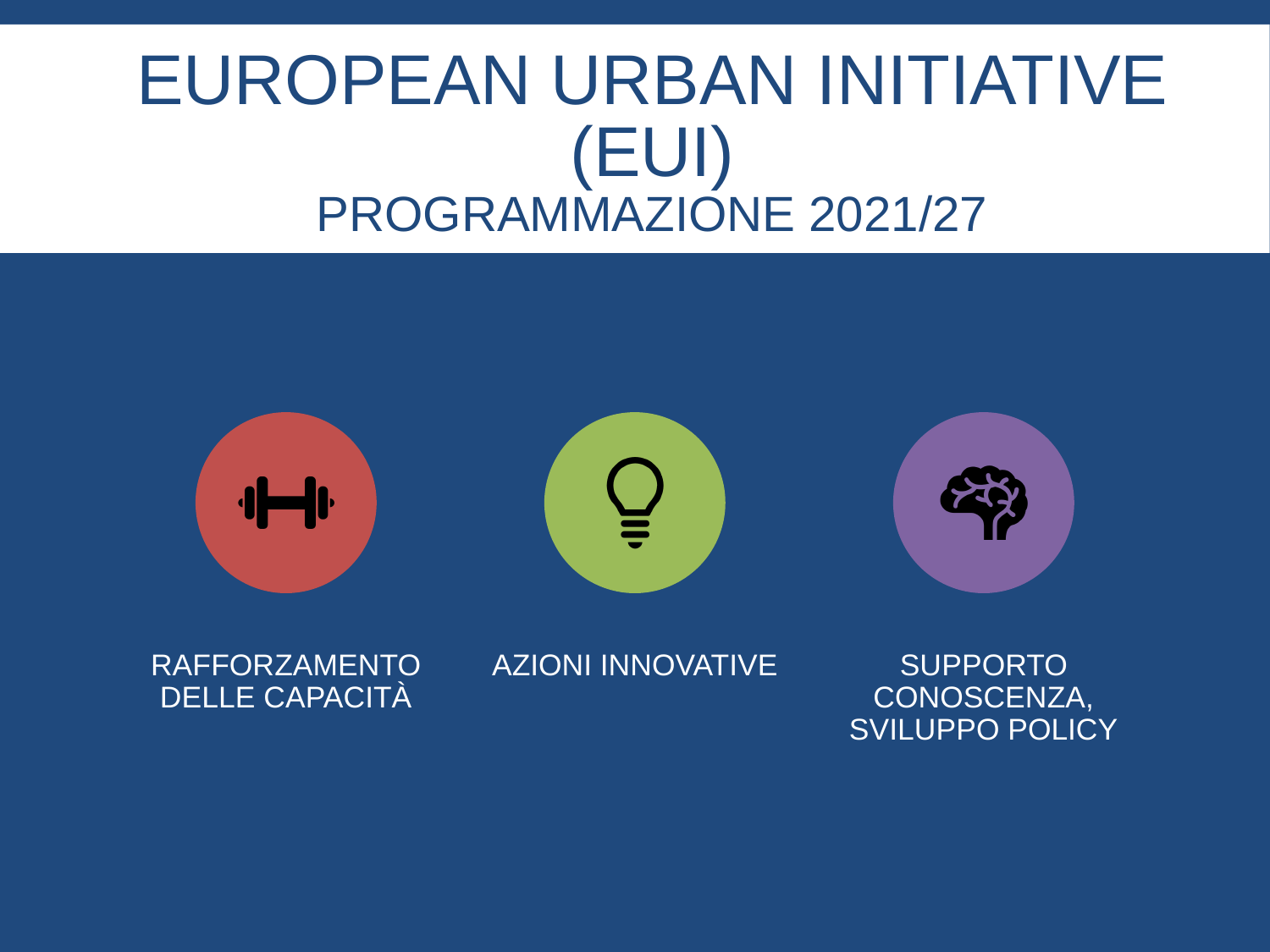

# European Urban Initiative (EUI) Programmazione 2021/27
rafforzamento delle capacità
azioni innovative
supporto conoscenza, sviluppo Policy